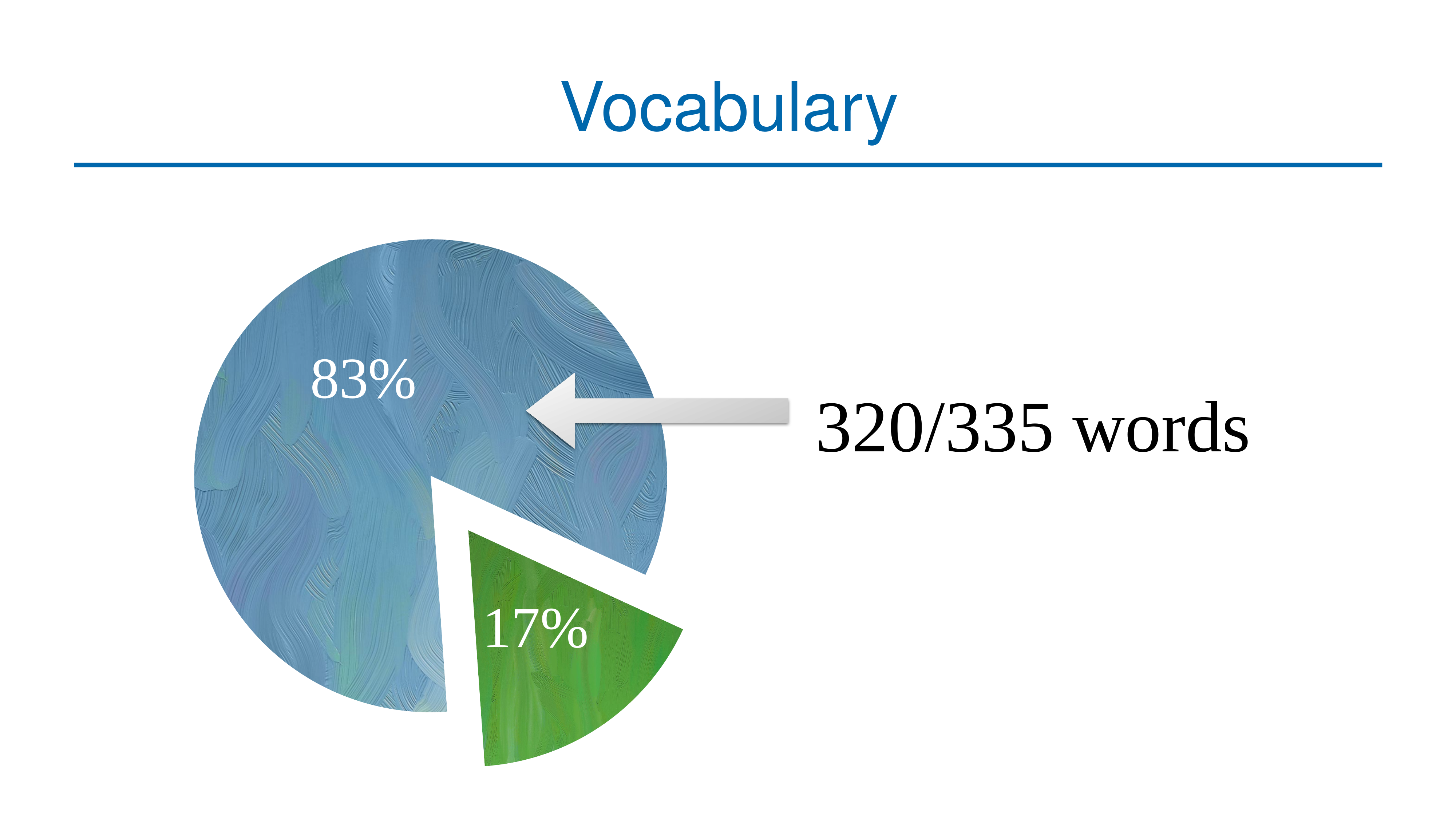

# Vocabulary

### Chart

| Category | Region 1 |
|---|---|
| 2007 | 82.99 |
| 2008 | 17.01 |
320/335 words